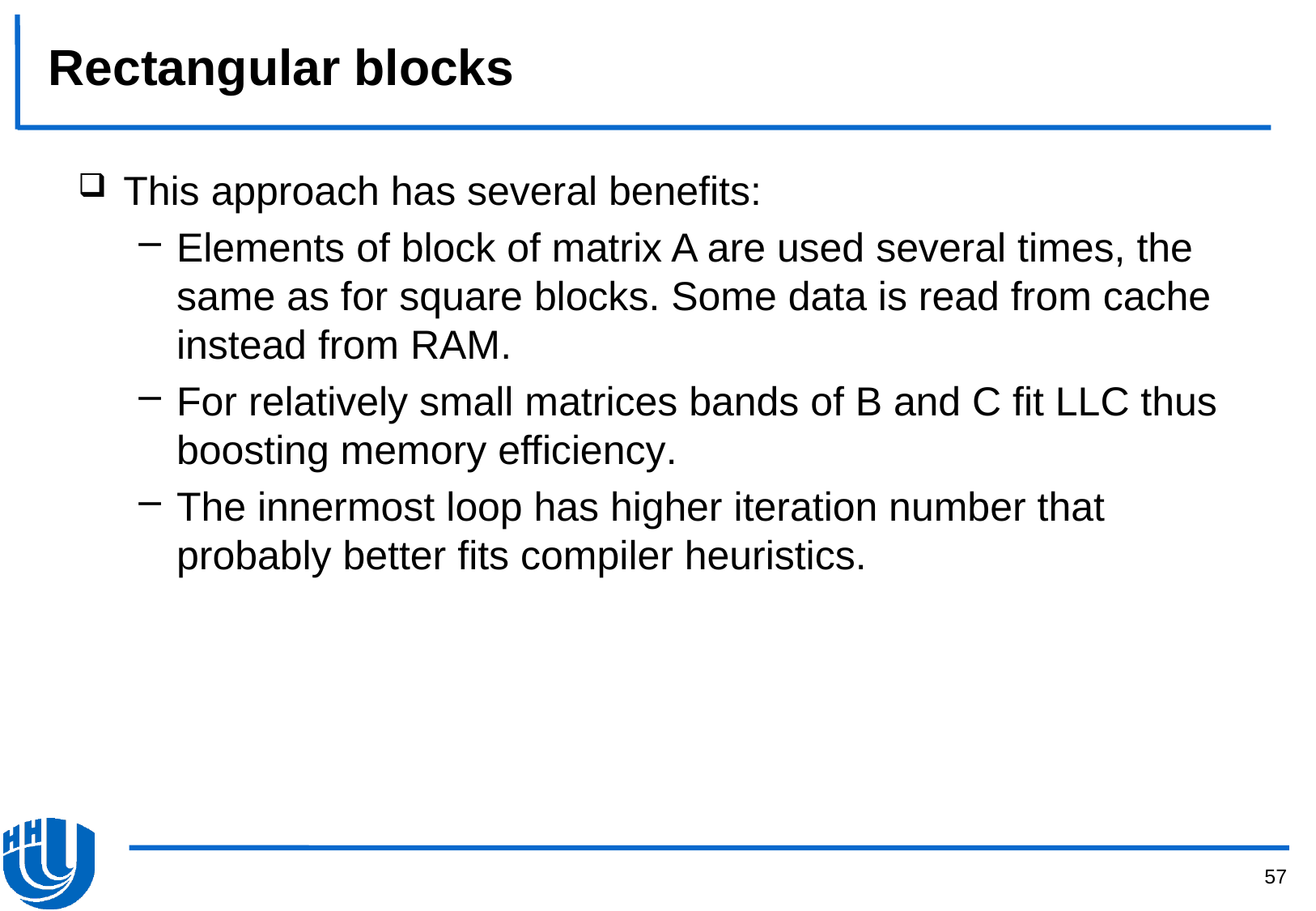

# Rectangular blocks
This approach has several benefits:
Elements of block of matrix A are used several times, the same as for square blocks. Some data is read from cache instead from RAM.
For relatively small matrices bands of B and C fit LLC thus boosting memory efficiency.
The innermost loop has higher iteration number that probably better fits compiler heuristics.